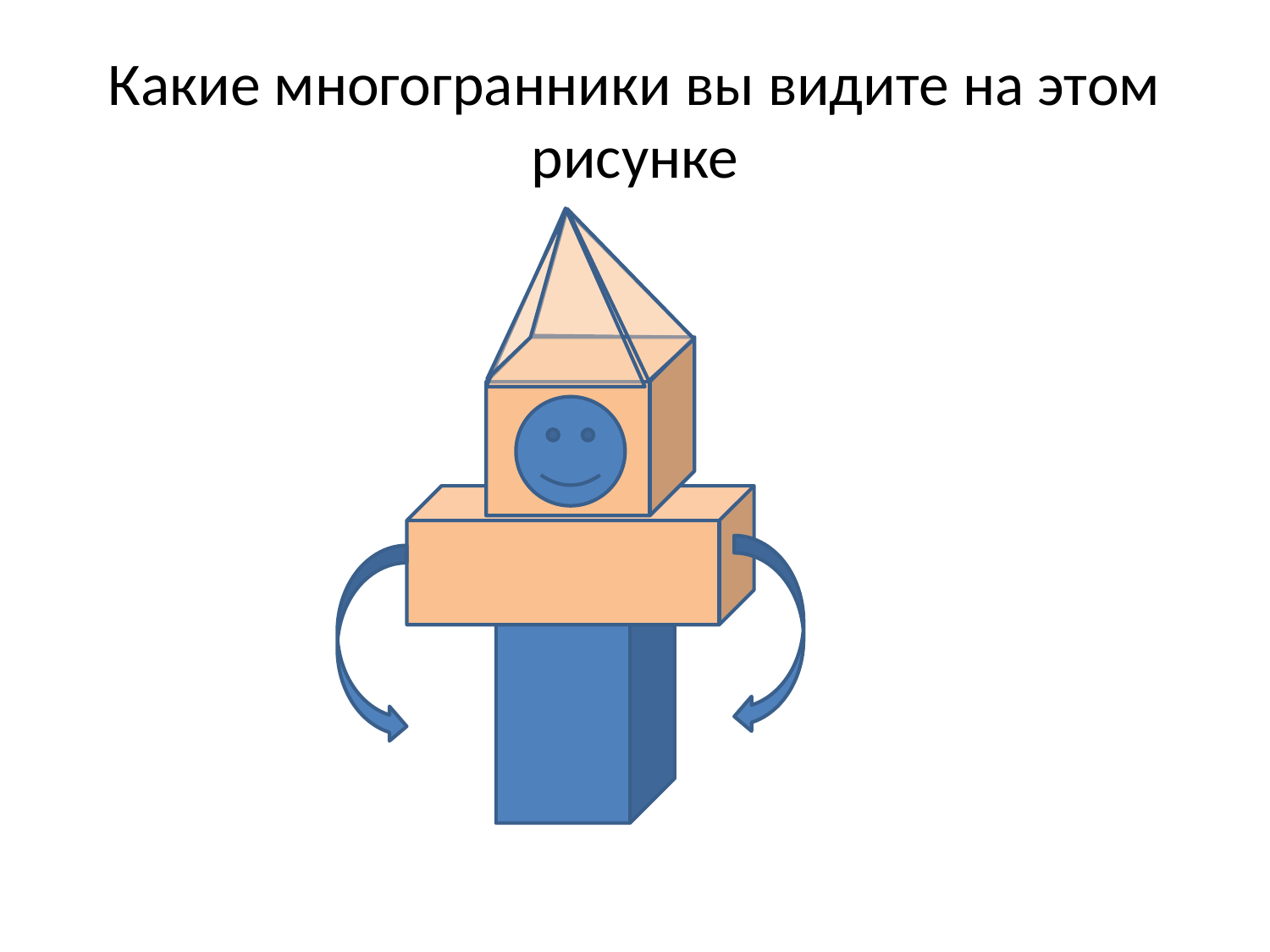

# Какие многогранники вы видите на этом рисунке